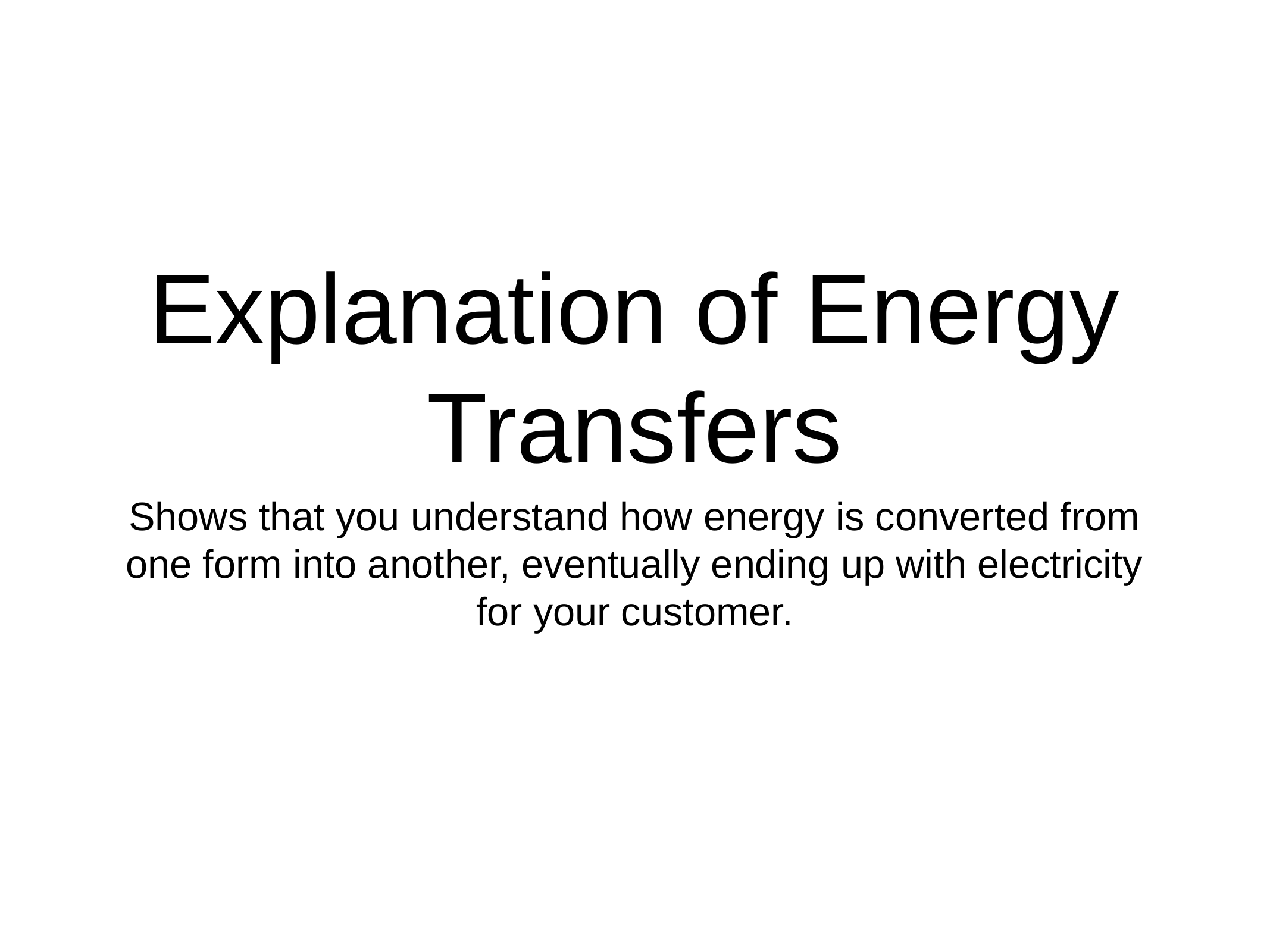

# Explanation of Energy Transfers
Shows that you understand how energy is converted from one form into another, eventually ending up with electricity for your customer.